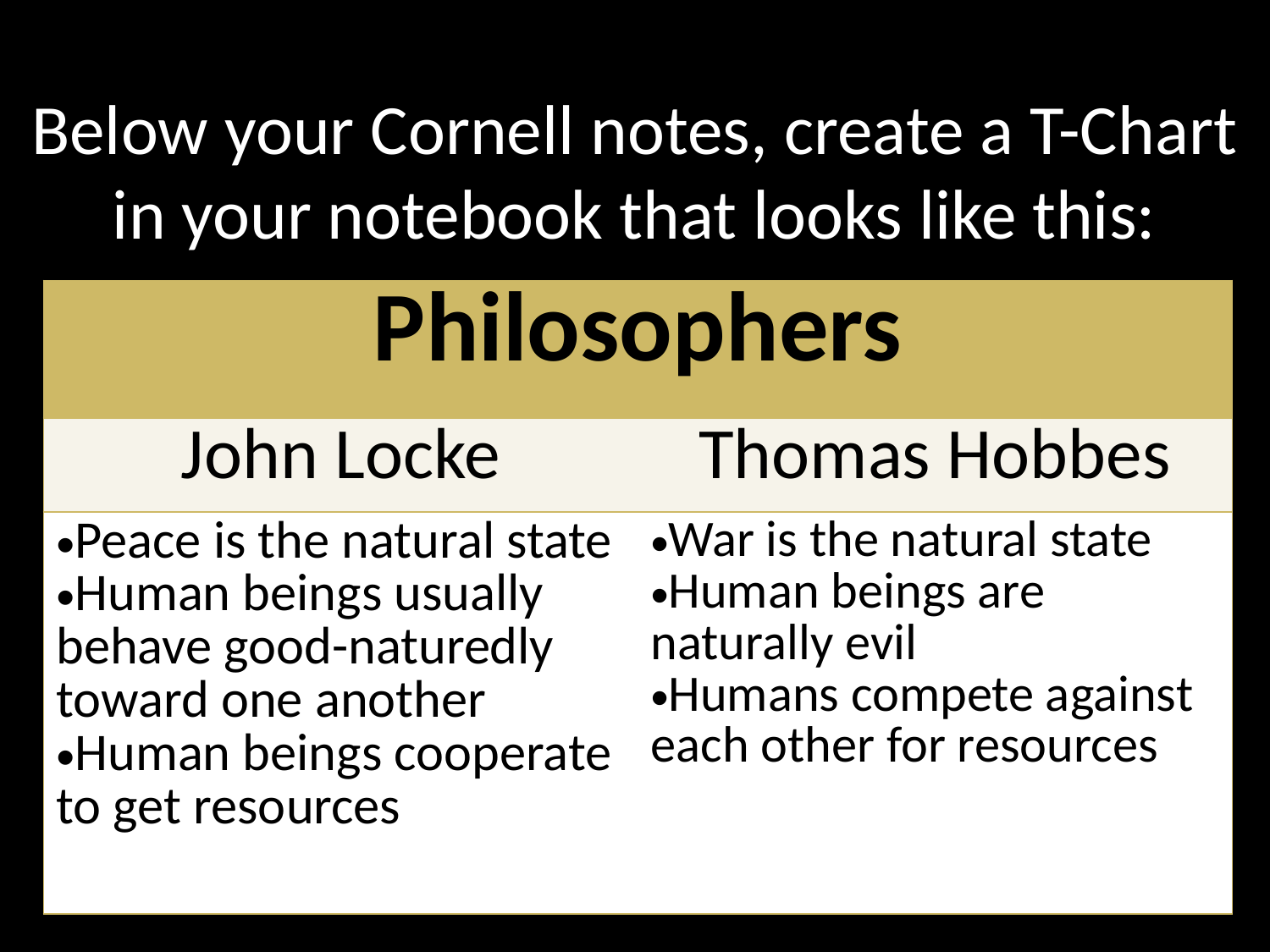

# Below your Cornell notes, create a T-Chart in your notebook that looks like this:
| Philosophers |  |
| --- | --- |
| John Locke | Thomas Hobbes |
| Peace is the natural state Human beings usually behave good-naturedly toward one another Human beings cooperate to get resources | War is the natural state Human beings are naturally evil Humans compete against each other for resources |